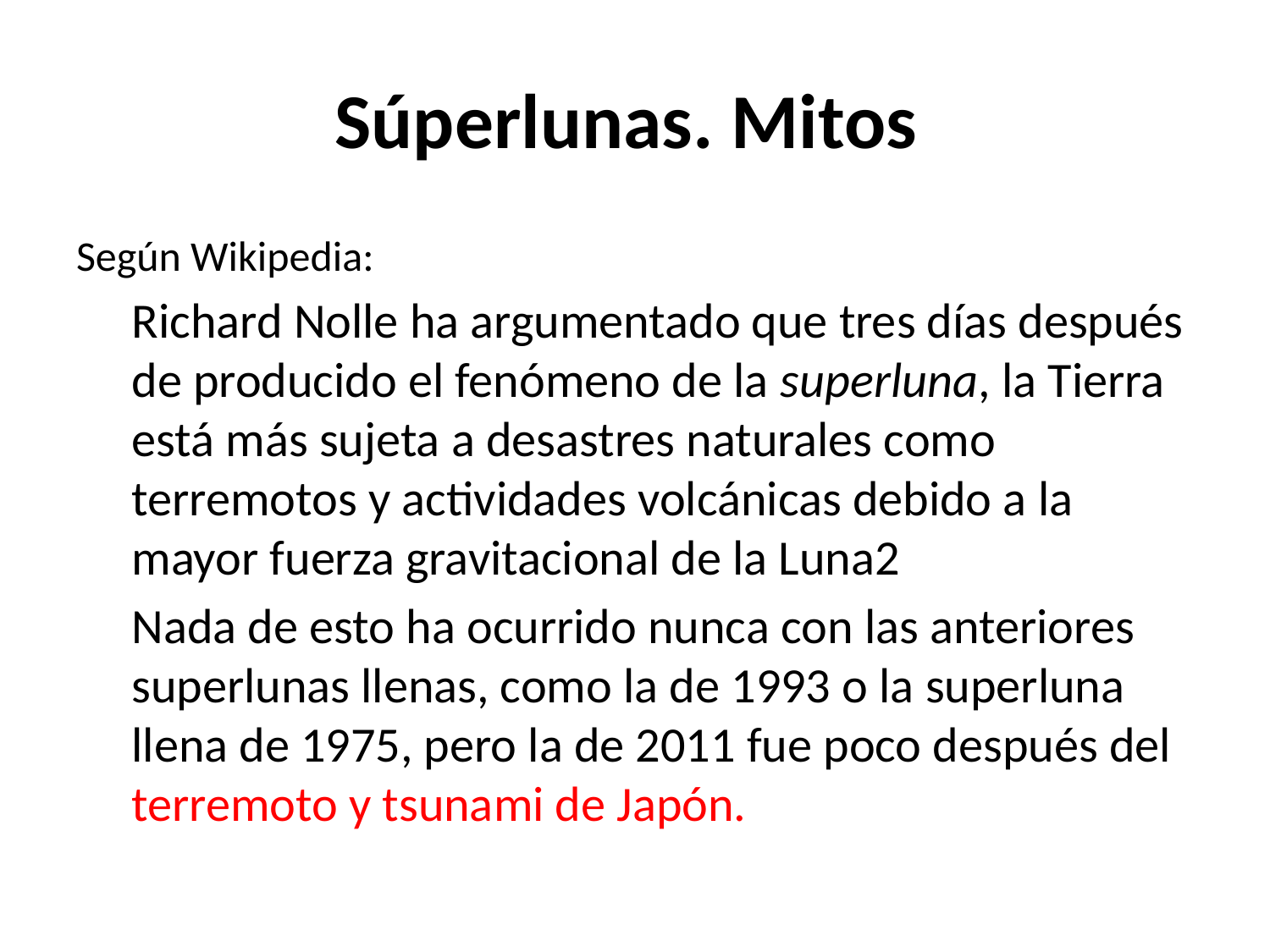

# Súperlunas. Mitos
Según Wikipedia:
Richard Nolle ha argumentado que tres días después de producido el fenómeno de la superluna, la Tierra está más sujeta a desastres naturales como terremotos y actividades volcánicas debido a la mayor fuerza gravitacional de la Luna2
Nada de esto ha ocurrido nunca con las anteriores superlunas llenas, como la de 1993 o la superluna llena de 1975, pero la de 2011 fue poco después del terremoto y tsunami de Japón.